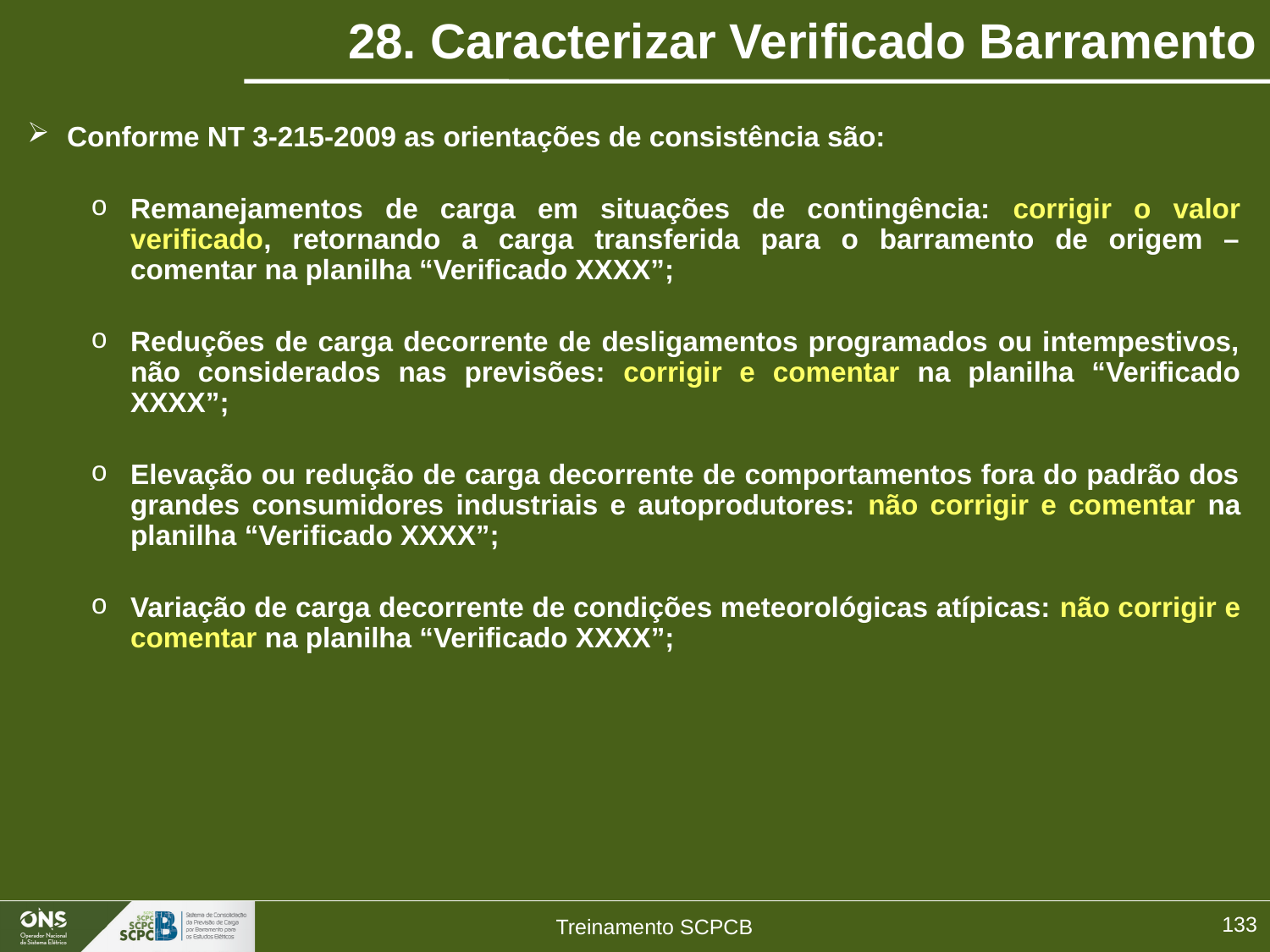

28. Caracterizar Verificado Barramento
Conforme NT 3-215-2009 as orientações de consistência são:

Remanejamentos de carga em situações de contingência: corrigir o valor verificado, retornando a carga transferida para o barramento de origem – comentar na planilha “Verificado XXXX”;

Reduções de carga decorrente de desligamentos programados ou intempestivos, não considerados nas previsões: corrigir e comentar na planilha “Verificado XXXX”;

Elevação ou redução de carga decorrente de comportamentos fora do padrão dos grandes consumidores industriais e autoprodutores: não corrigir e comentar na planilha “Verificado XXXX”;

Variação de carga decorrente de condições meteorológicas atípicas: não corrigir e comentar na planilha “Verificado XXXX”;